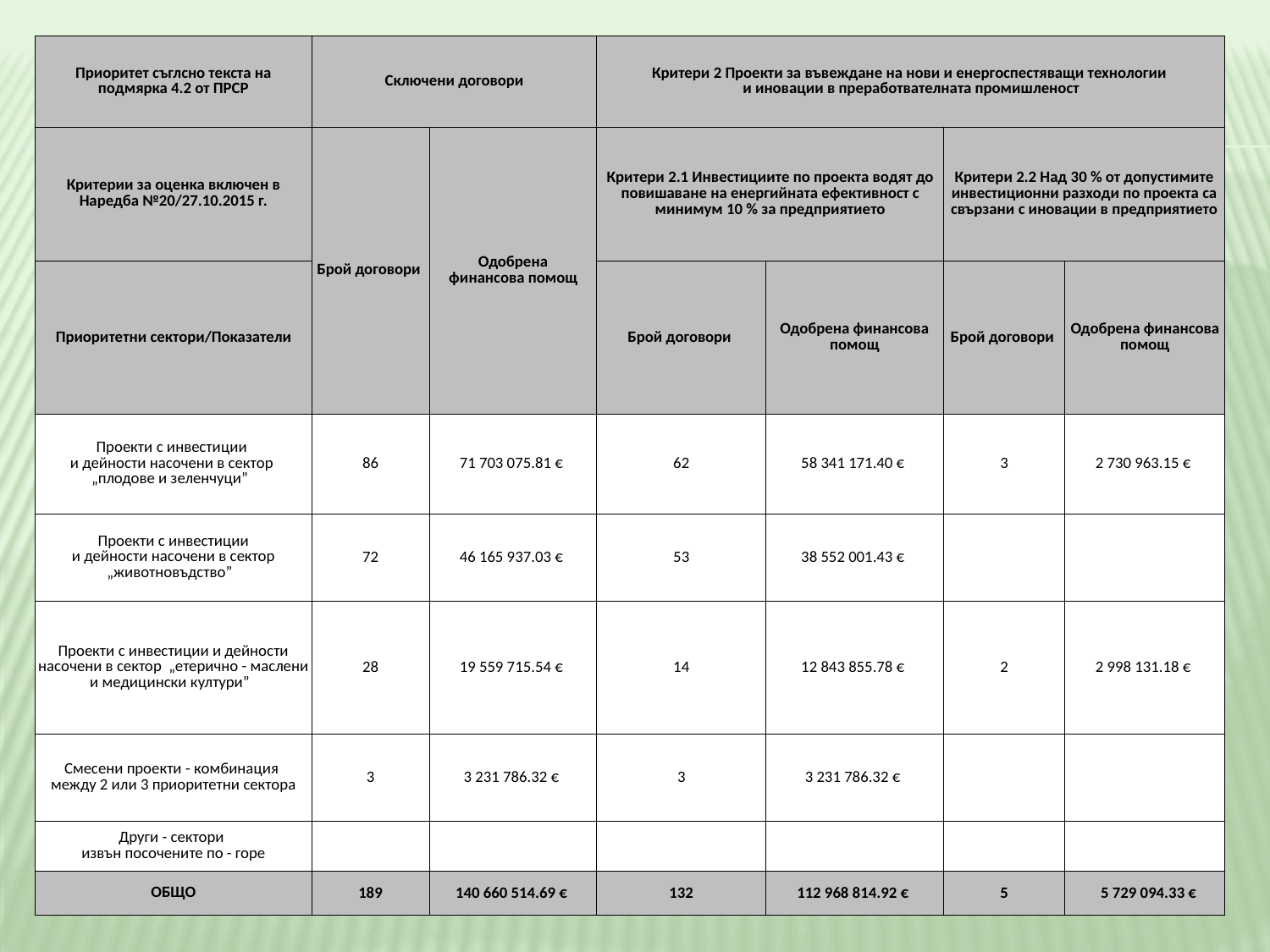

| Приоритет съглсно текста на подмярка 4.2 от ПРСР | Сключени договори |  | Критери 2 Проекти за въвеждане на нови и енергоспестяващи технологии и иновации в преработвателната промишленост |  |  |  |
| --- | --- | --- | --- | --- | --- | --- |
| Критерии за оценка включен в Наредба №20/27.10.2015 г. | Брой договори | Одобрена финансова помощ | Критери 2.1 Инвестициите по проекта водят до повишаване на енергийната ефективност с минимум 10 % за предприятието |  | Критери 2.2 Над 30 % от допустимите инвестиционни разходи по проекта са свързани с иновации в предприятието |  |
| Приоритетни сектори/Показатели |  |  | Брой договори | Одобрена финансова помощ | Брой договори | Одобрена финансова помощ |
| Проекти с инвестиции и дейности насочени в сектор „плодове и зеленчуци” | 86 | 71 703 075.81 € | 62 | 58 341 171.40 € | 3 | 2 730 963.15 € |
| Проекти с инвестиции и дейности насочени в сектор „животновъдство” | 72 | 46 165 937.03 € | 53 | 38 552 001.43 € |  |  |
| Проекти с инвестиции и дейности насочени в сектор „етерично - маслени и медицински култури” | 28 | 19 559 715.54 € | 14 | 12 843 855.78 € | 2 | 2 998 131.18 € |
| Смесени проекти - комбинация между 2 или 3 приоритетни сектора | 3 | 3 231 786.32 € | 3 | 3 231 786.32 € |  |  |
| Други - сектори извън посочените по - горе |  |  |  |  |  |  |
| ОБЩО | 189 | 140 660 514.69 € | 132 | 112 968 814.92 € | 5 | 5 729 094.33 € |
#